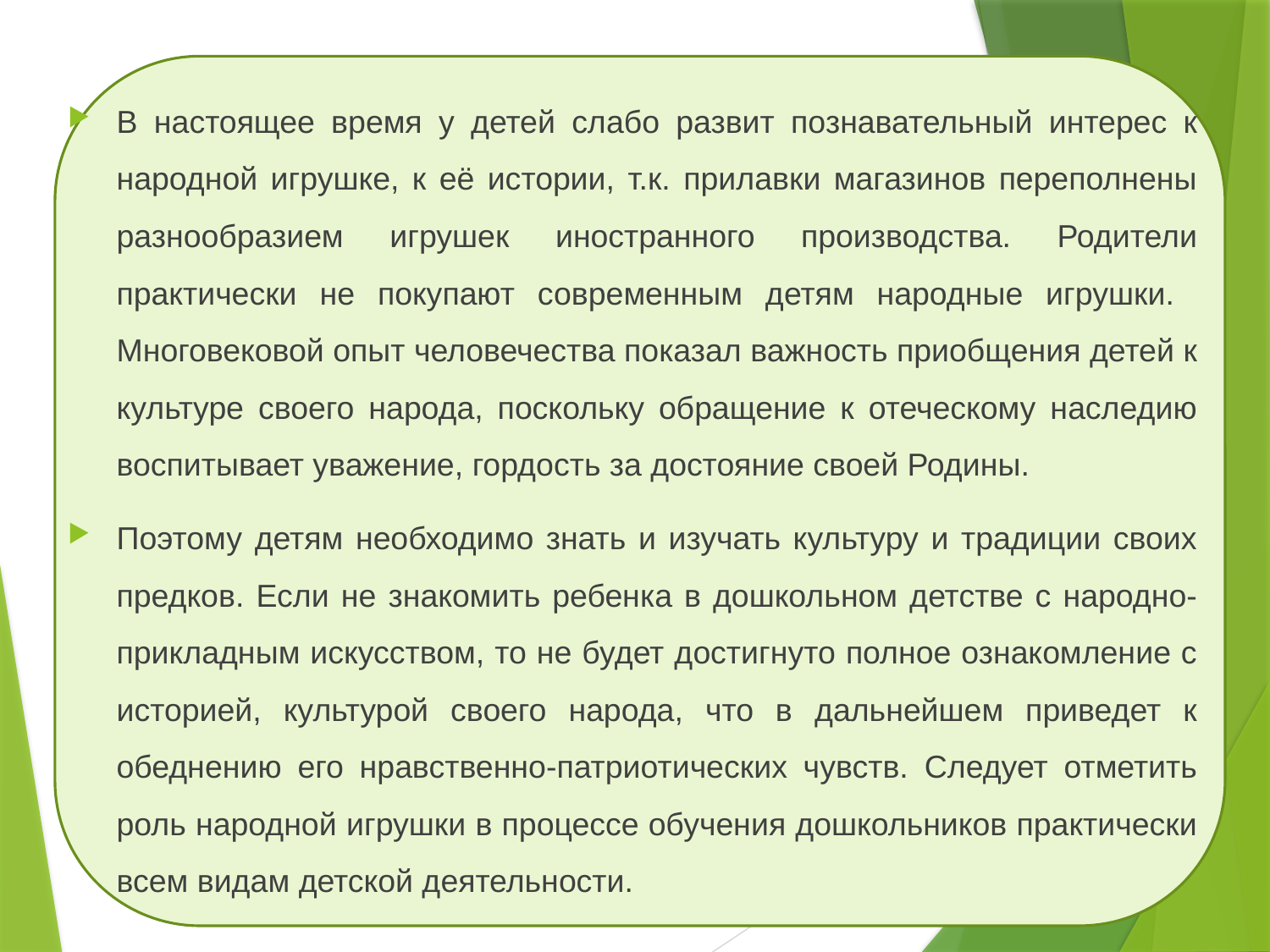

В настоящее время у детей слабо развит познавательный интерес к народной игрушке, к её истории, т.к. прилавки магазинов переполнены разнообразием игрушек иностранного производства. Родители практически не покупают современным детям народные игрушки.  Многовековой опыт человечества показал важность приобщения детей к культуре своего народа, поскольку обращение к отеческому наследию воспитывает уважение, гордость за достояние своей Родины.
Поэтому детям необходимо знать и изучать культуру и традиции своих предков. Если не знакомить ребенка в дошкольном детстве с народно-прикладным искусством, то не будет достигнуто полное ознакомление с историей, культурой своего народа, что в дальнейшем приведет к обеднению его нравственно-патриотических чувств. Следует отметить роль народной игрушки в процессе обучения дошкольников практически всем видам детской деятельности.